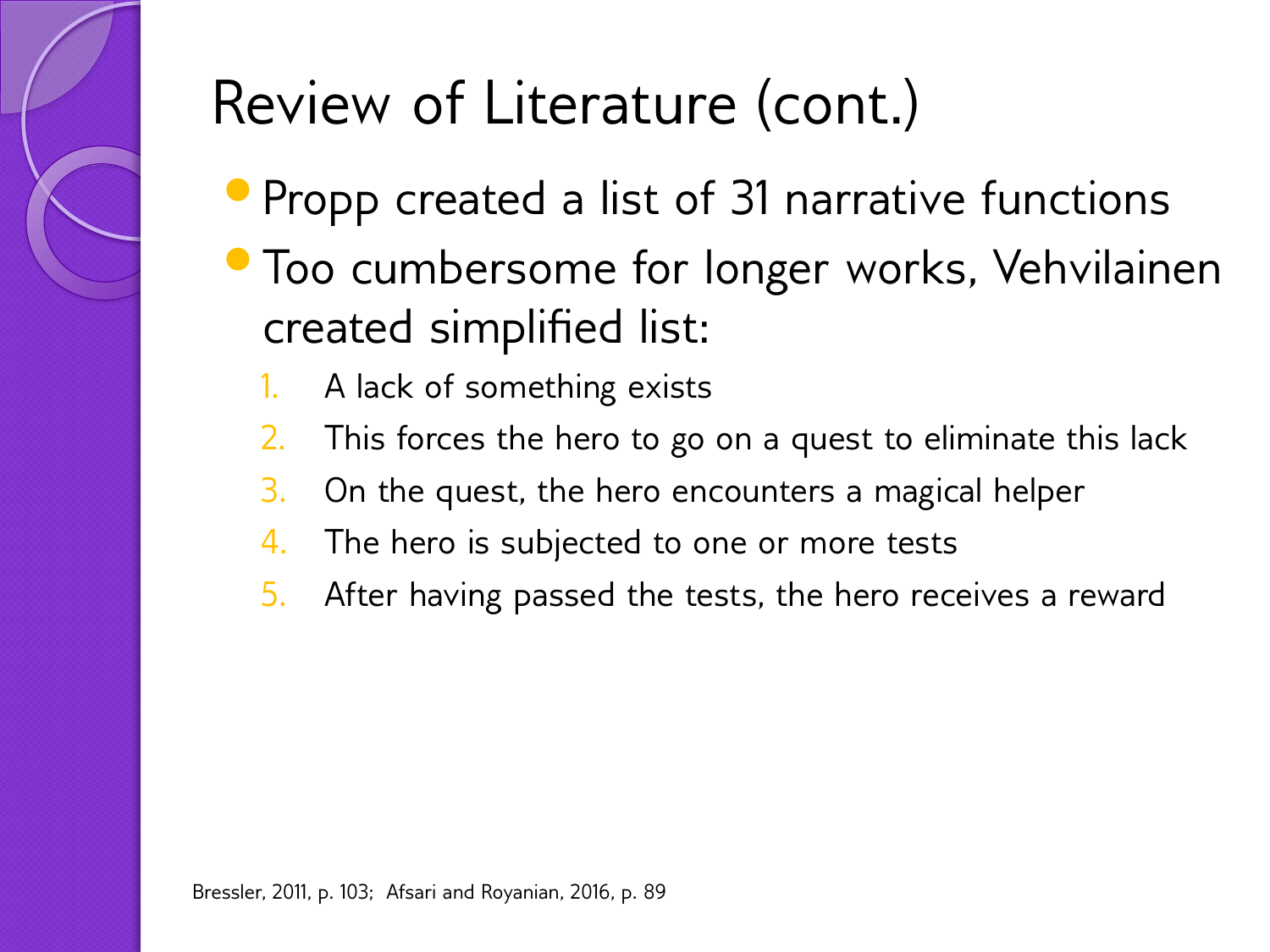

# Review of Literature (cont.)
Propp created a list of 31 narrative functions
Too cumbersome for longer works, Vehvilainen created simplified list:
A lack of something exists
This forces the hero to go on a quest to eliminate this lack
On the quest, the hero encounters a magical helper
The hero is subjected to one or more tests
After having passed the tests, the hero receives a reward

Bressler, 2011, p. 103;  Afsari and Royanian, 2016, p. 89